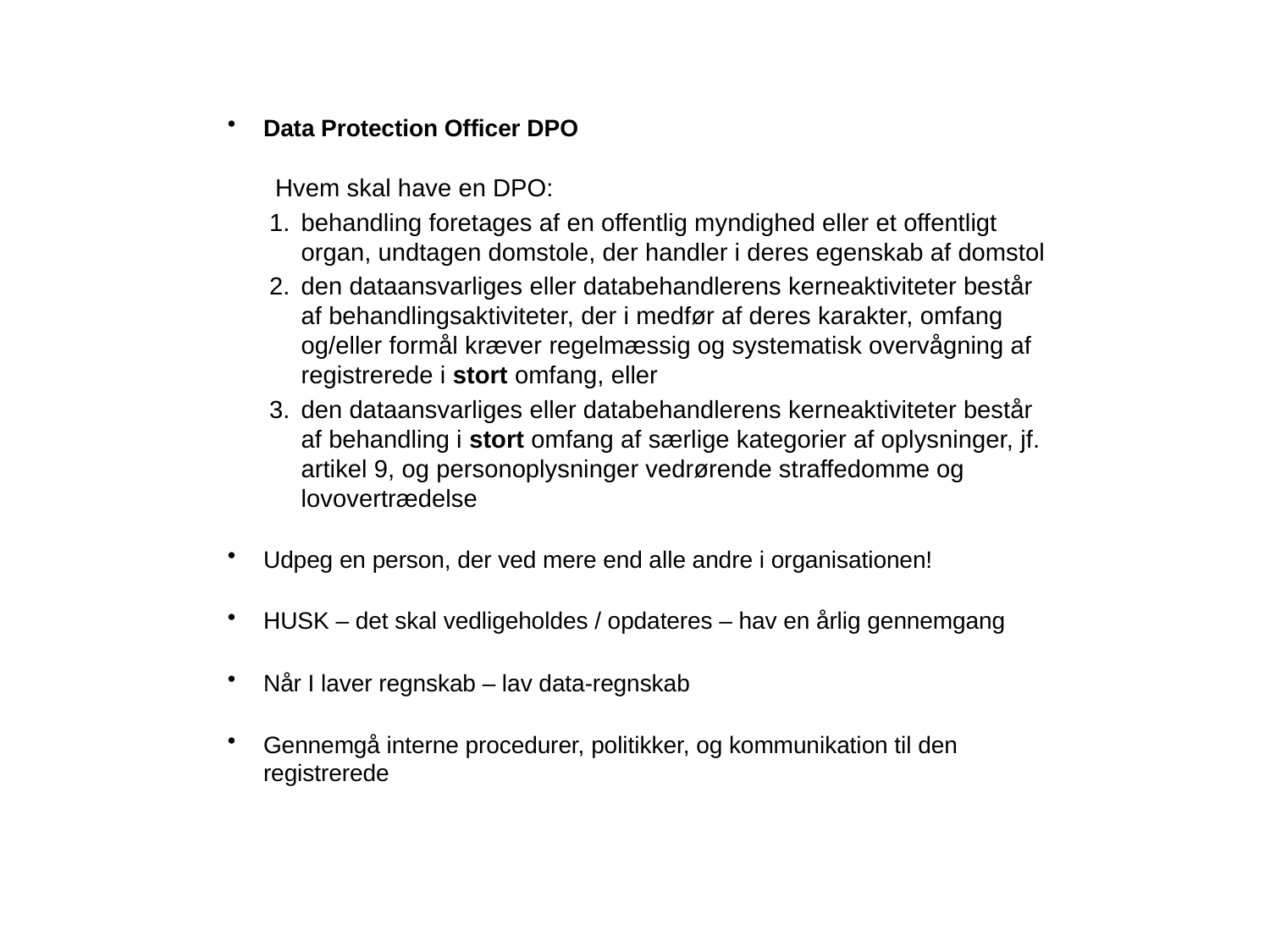

Data Protection Officer DPO

Hvem skal have en DPO:
behandling foretages af en offentlig myndighed eller et offentligt organ, undtagen domstole, der handler i deres egenskab af domstol
den dataansvarliges eller databehandlerens kerneaktiviteter består af behandlingsaktiviteter, der i medfør af deres karakter, omfang og/eller formål kræver regelmæssig og systematisk overvågning af registrerede i stort omfang, eller
den dataansvarliges eller databehandlerens kerneaktiviteter består af behandling i stort omfang af særlige kategorier af oplysninger, jf. artikel 9, og personoplysninger vedrørende straffedomme og lovovertrædelse

Udpeg en person, der ved mere end alle andre i organisationen!
HUSK – det skal vedligeholdes / opdateres – hav en årlig gennemgang
Når I laver regnskab – lav data-regnskab
Gennemgå interne procedurer, politikker, og kommunikation til den registrerede